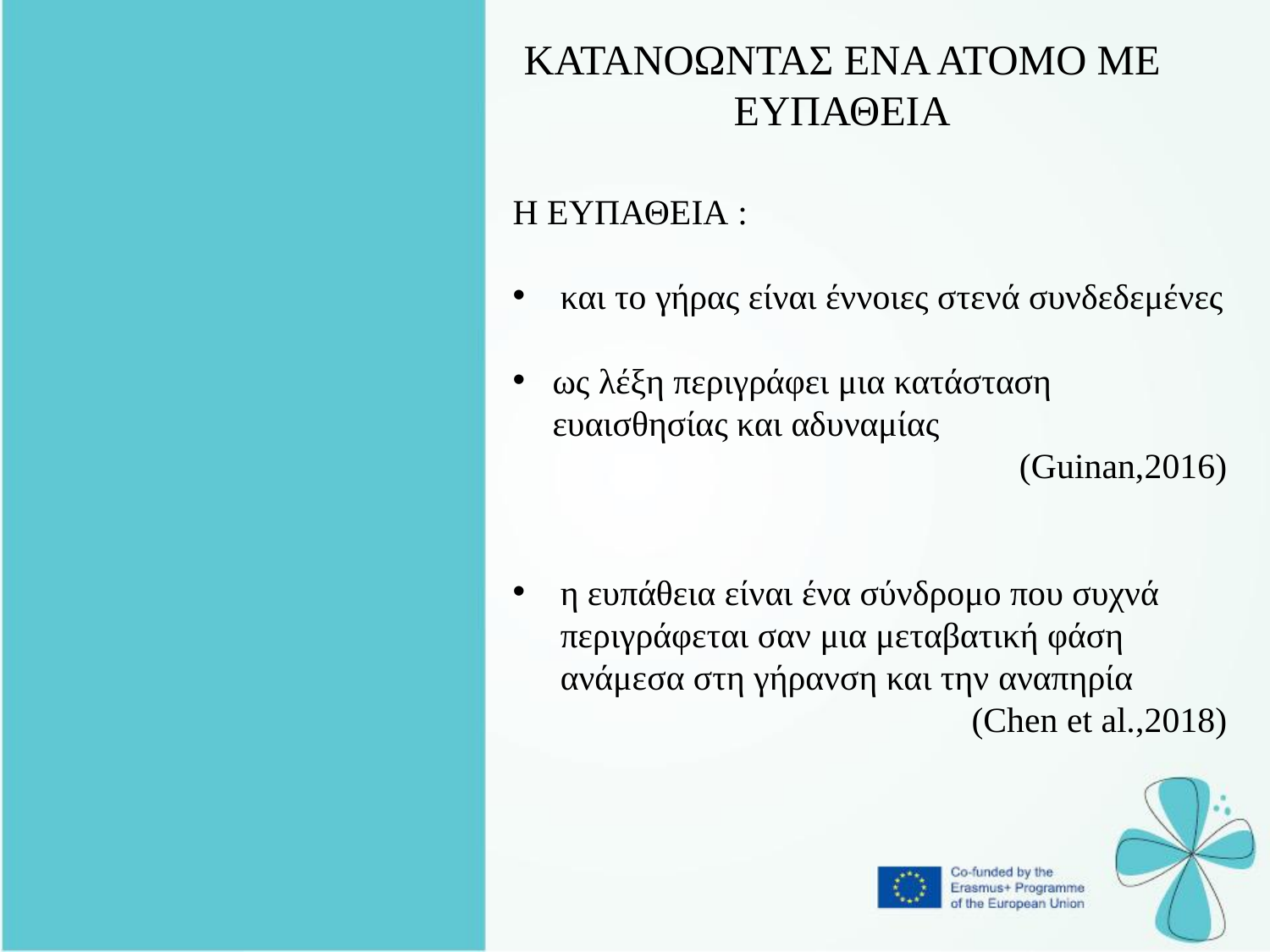

ΚΑΤΑΝΟΩΝΤΑΣ ΕΝΑ ΑΤΟΜΟ ΜΕ ΕΥΠΑΘΕΙΑ
Η ΕΥΠΑΘΕΙΑ :

και το γήρας είναι έννοιες στενά συνδεδεμένες

ως λέξη περιγράφει μια κατάσταση ευαισθησίας και αδυναμίας
(Guinan,2016)

η ευπάθεια είναι ένα σύνδρομο που συχνά περιγράφεται σαν μια μεταβατική φάση ανάμεσα στη γήρανση και την αναπηρία
(Chen et al.,2018)